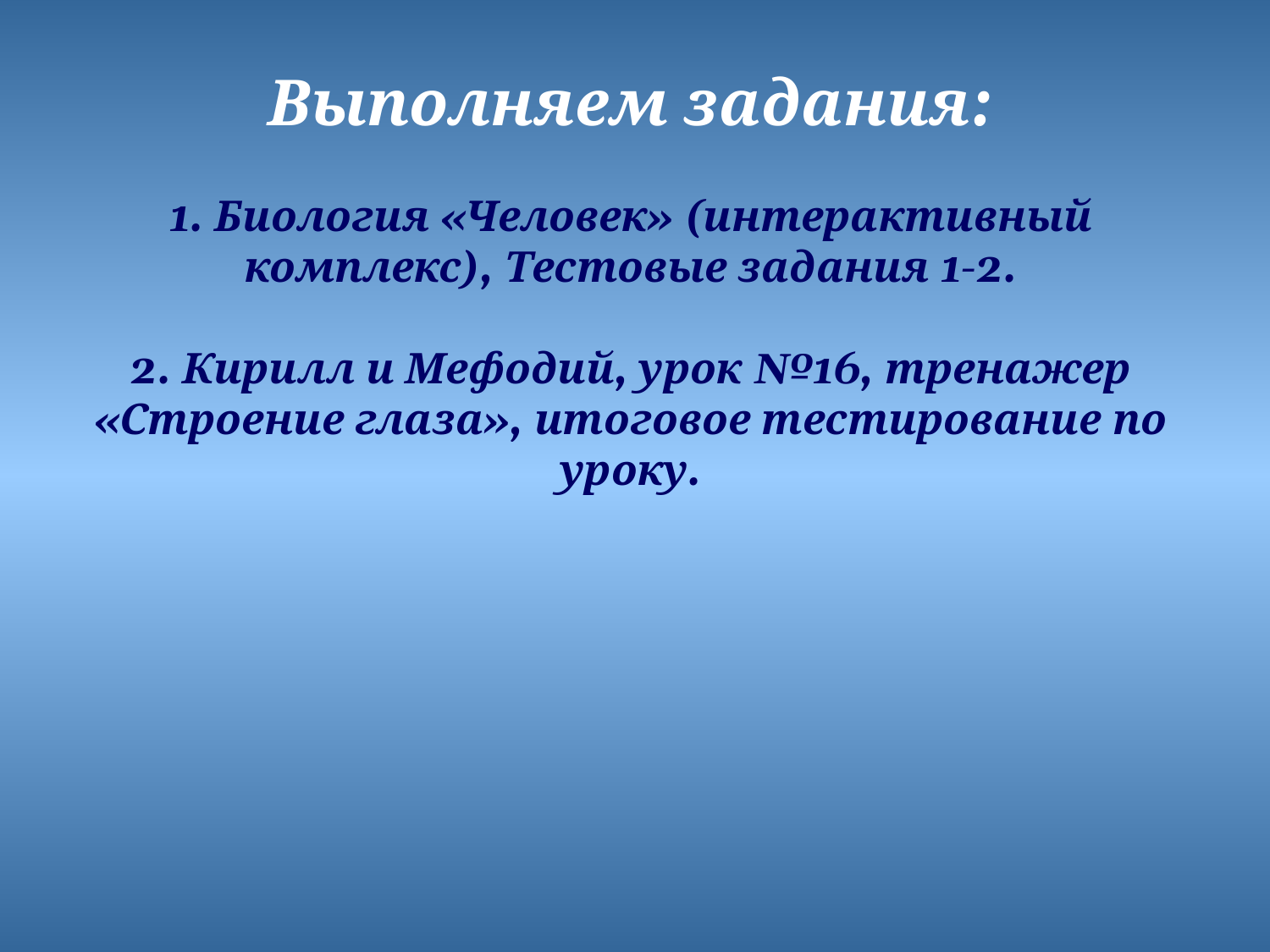

# Выполняем задания: 1. Биология «Человек» (интерактивный комплекс), Тестовые задания 1-2. 2. Кирилл и Мефодий, урок №16, тренажер «Строение глаза», итоговое тестирование по уроку.